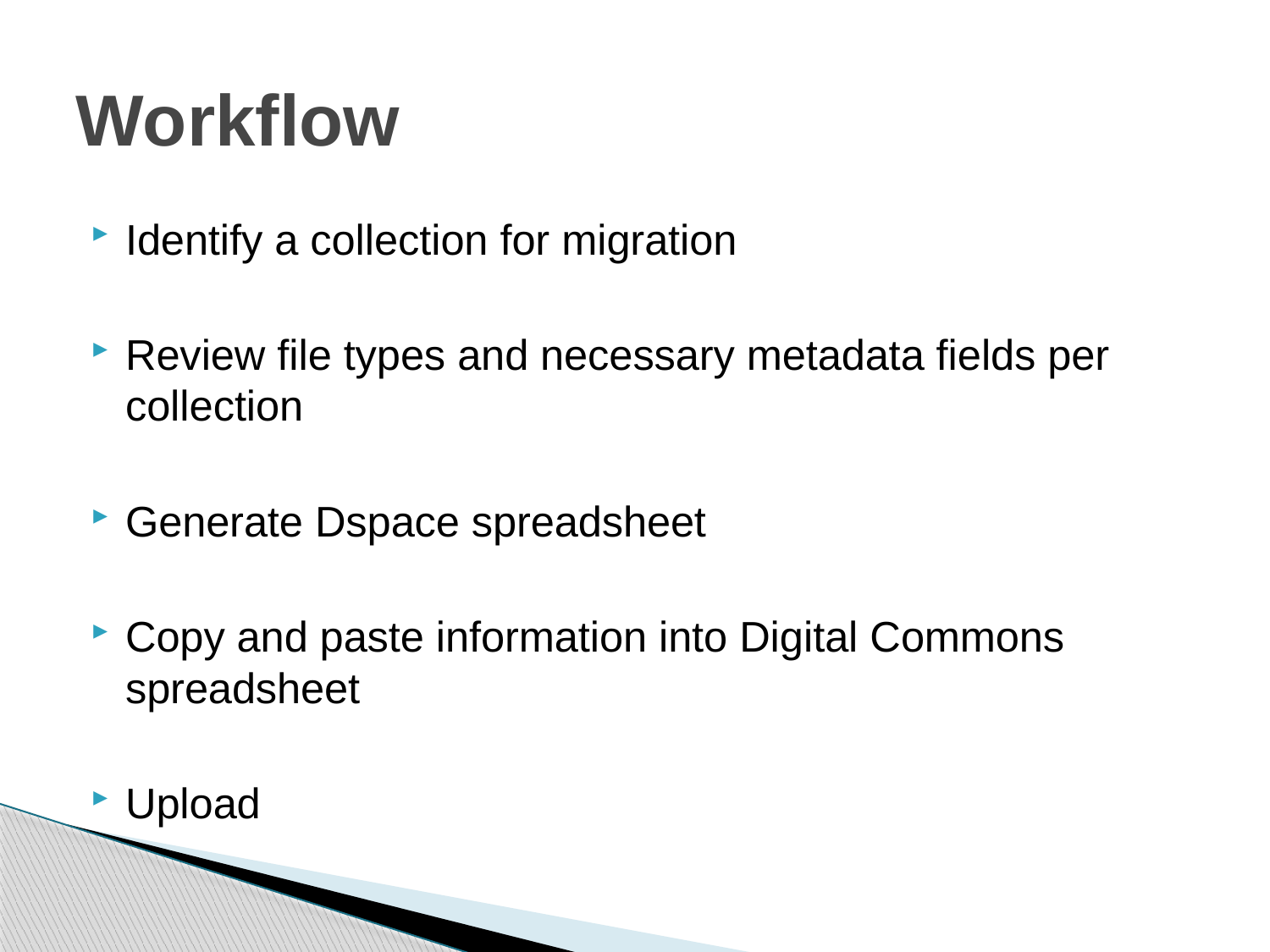

# Workflow
Identify a collection for migration

Review file types and necessary metadata fields per collection

Generate Dspace spreadsheet

Copy and paste information into Digital Commons spreadsheet

Upload